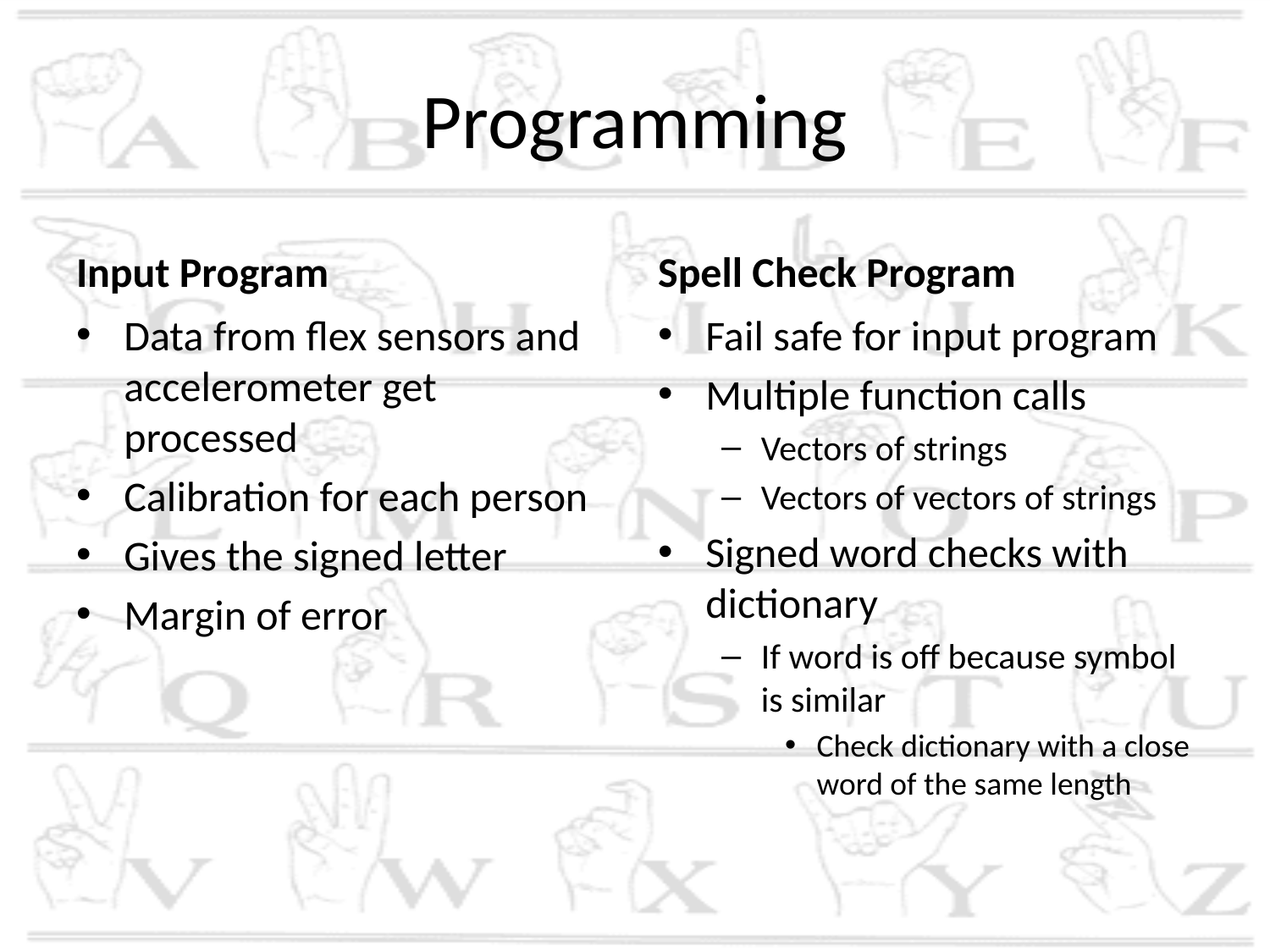

# Programming
Input Program
Spell Check Program
Data from flex sensors and accelerometer get processed
Calibration for each person
Gives the signed letter
Margin of error
Fail safe for input program
Multiple function calls
Vectors of strings
Vectors of vectors of strings
Signed word checks with dictionary
If word is off because symbol is similar
Check dictionary with a close word of the same length